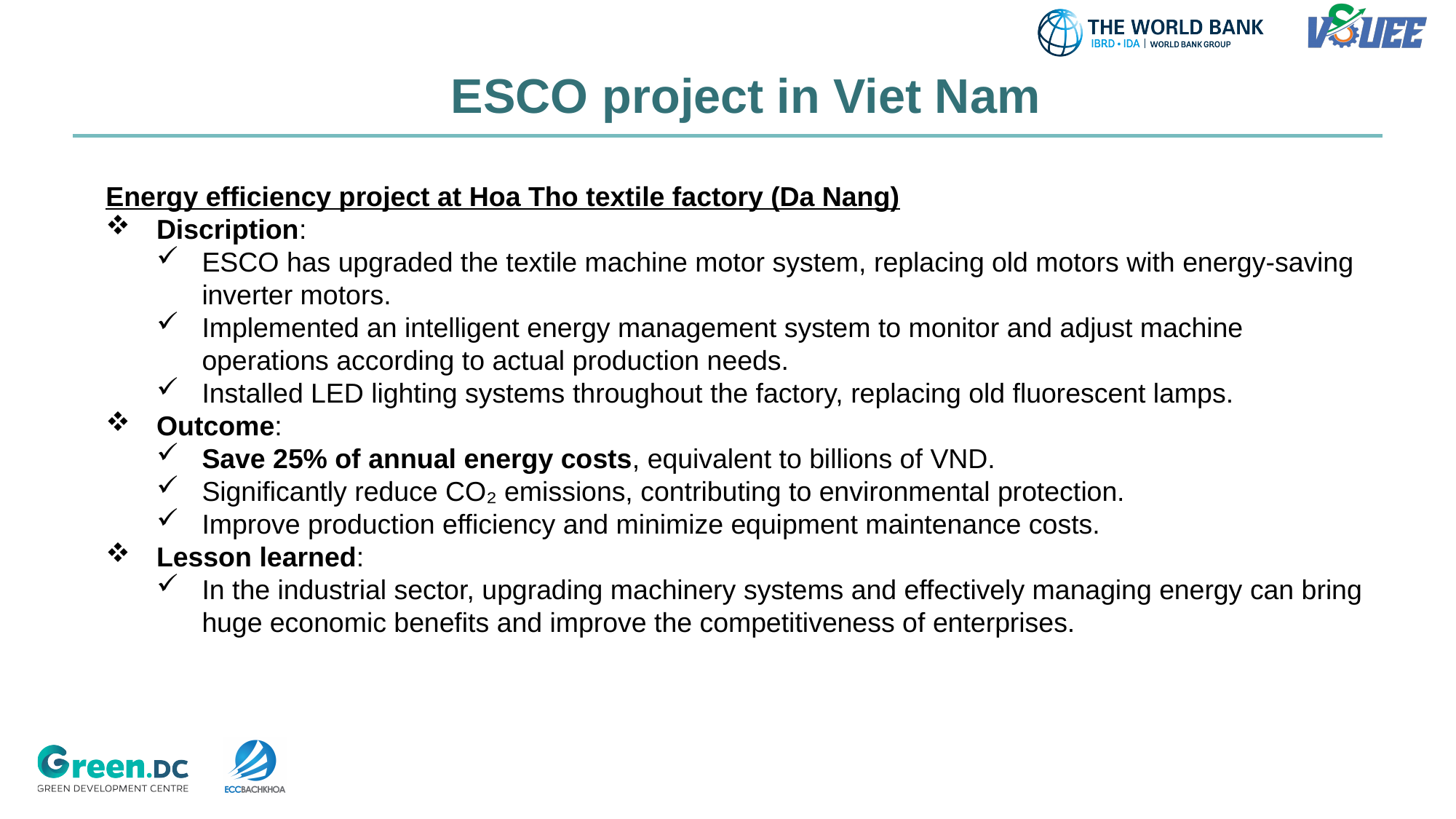

ESCO project in Viet Nam
Energy efficiency project at Hoa Tho textile factory (Da Nang)
Discription:
ESCO has upgraded the textile machine motor system, replacing old motors with energy-saving inverter motors.
Implemented an intelligent energy management system to monitor and adjust machine operations according to actual production needs.
Installed LED lighting systems throughout the factory, replacing old fluorescent lamps.
Outcome:
Save 25% of annual energy costs, equivalent to billions of VND.
Significantly reduce CO₂ emissions, contributing to environmental protection.
Improve production efficiency and minimize equipment maintenance costs.
Lesson learned:
In the industrial sector, upgrading machinery systems and effectively managing energy can bring huge economic benefits and improve the competitiveness of enterprises.